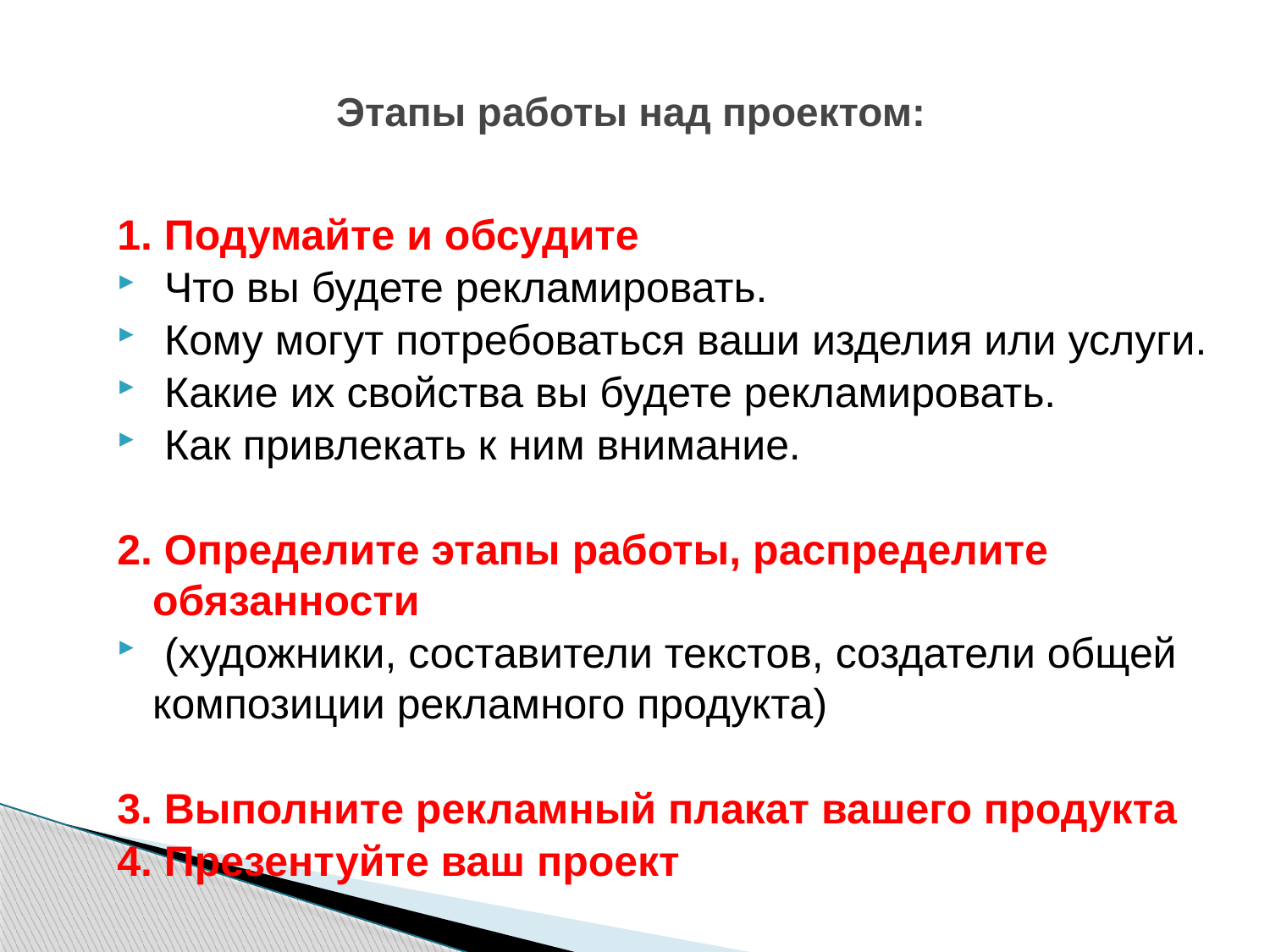

# Этапы работы над проектом:

1. Подумайте и обсудите
 Что вы будете рекламировать.
 Кому могут потребоваться ваши изделия или услуги.
 Какие их свойства вы будете рекламировать.
 Как привлекать к ним внимание.

2. Определите этапы работы, распределите обязанности
 (художники, составители текстов, создатели общей композиции рекламного продукта)

3. Выполните рекламный плакат вашего продукта
4. Презентуйте ваш проект